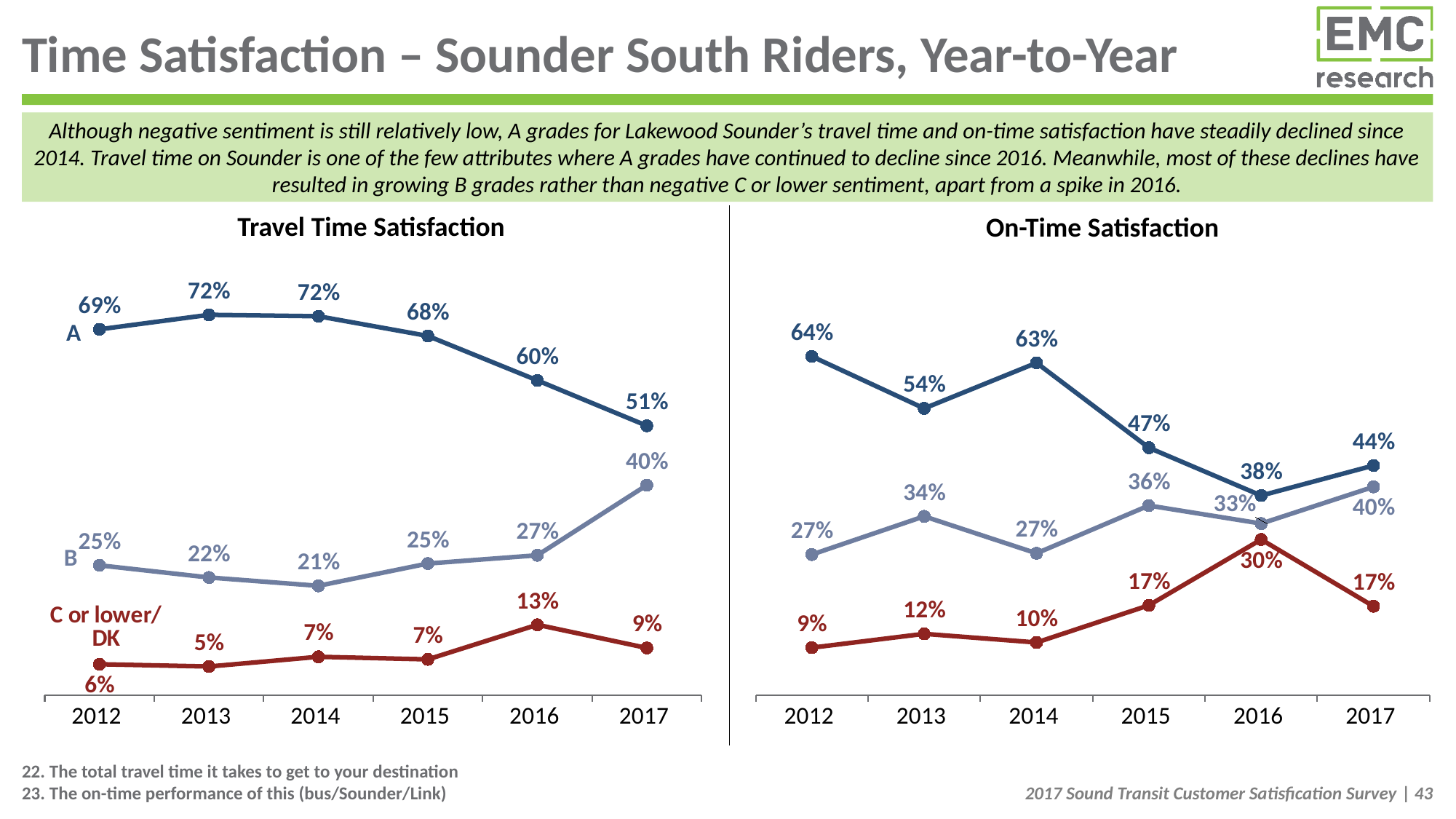

# Time Satisfaction – Sounder South Riders, Year-to-Year
Although negative sentiment is still relatively low, A grades for Lakewood Sounder’s travel time and on-time satisfaction have steadily declined since 2014. Travel time on Sounder is one of the few attributes where A grades have continued to decline since 2016. Meanwhile, most of these declines have resulted in growing B grades rather than negative C or lower sentiment, apart from a spike in 2016.
Travel Time Satisfaction
On-Time Satisfaction

### Chart

| Category | A | B | C or lower/DK |
|---|---|---|---|
| 2012  | 0.6944522385604376 | 0.24662372006775307 | 0.05892404137180853 |
| 2013  | 0.7218621723568137 | 0.22349462224324446 | 0.0546432053999455 |
| 2014  | 0.7192307692307693 | 0.2076923076923081 | 0.07307692307692328 |
| 2015  | 0.6818181818181814 | 0.2499999999999989 | 0.06818181818181786 |
| 2016  | 0.5974765011324661 | 0.265585392110394 | 0.1337754960947292 |
| 2017  | 0.5114333477183675 | 0.3988281086863299 | 0.08973854359530538 |

### Chart

| Category | A | B | C or lower/DK |
|---|---|---|---|
| 2012  | 0.6430093247929634 | 0.26685334084365536 | 0.09013733436338012 |
| 2013  | 0.5442619744133239 | 0.3393450639666961 | 0.11639296161998439 |
| 2014  | 0.630769230769231 | 0.2692307692307696 | 0.10000000000000028 |
| 2015  | 0.4696969696969689 | 0.3598484848484839 | 0.1704545454545446 |
| 2016  | 0.3788981686723727 | 0.32568171046966116 | 0.295420120857968 |
| 2017  | 0.4358729260343406 | 0.3954041695088719 | 0.1687229044567903 |
22. The total travel time it takes to get to your destination
23. The on-time performance of this (bus/Sounder/Link)